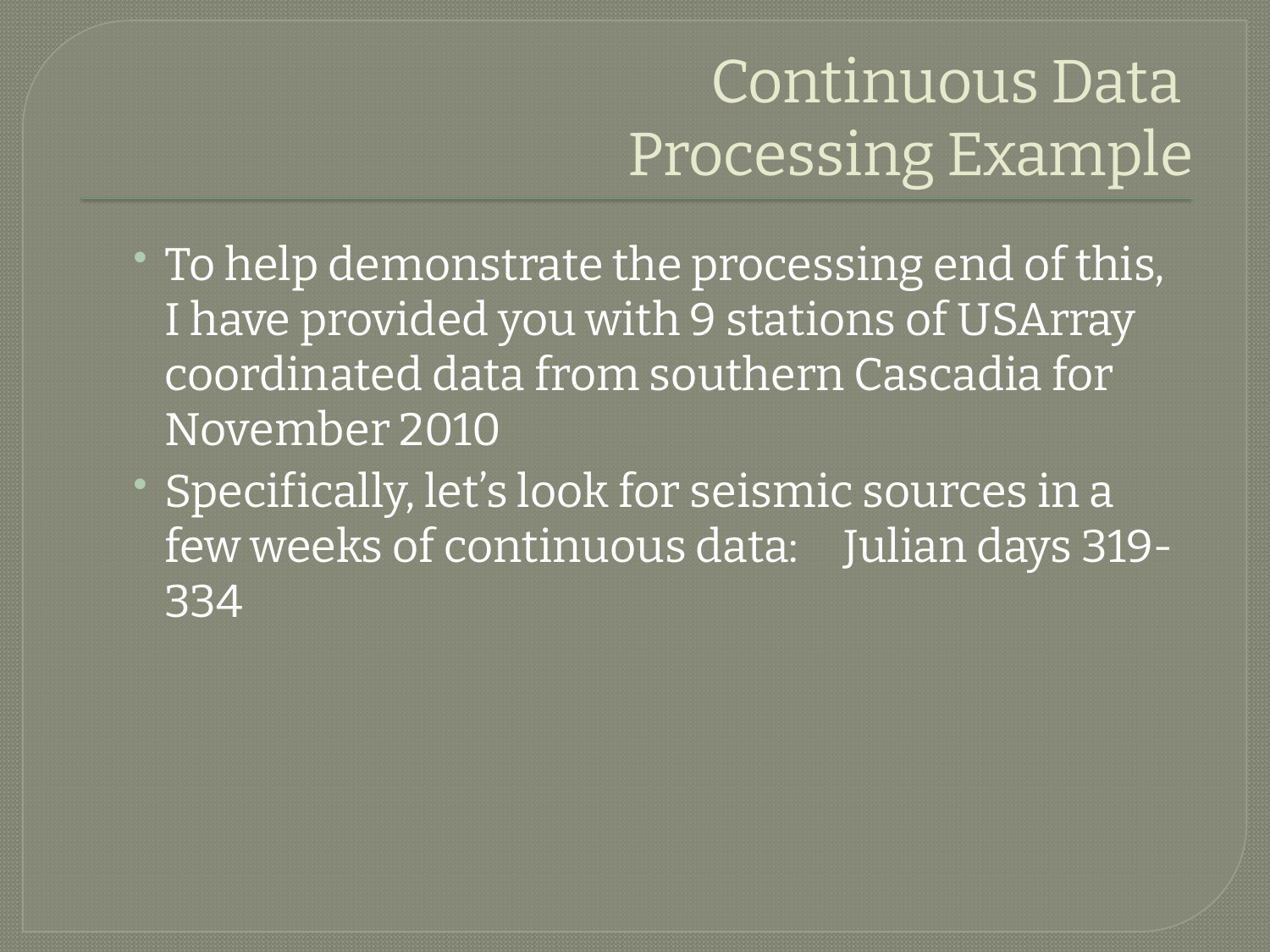

# Continuous Data Processing Example
To help demonstrate the processing end of this,  I have provided you with 9 stations of USArray coordinated data from southern Cascadia for November 2010
Specifically, let’s look for seismic sources in a few weeks of continuous data:     Julian days 319-334